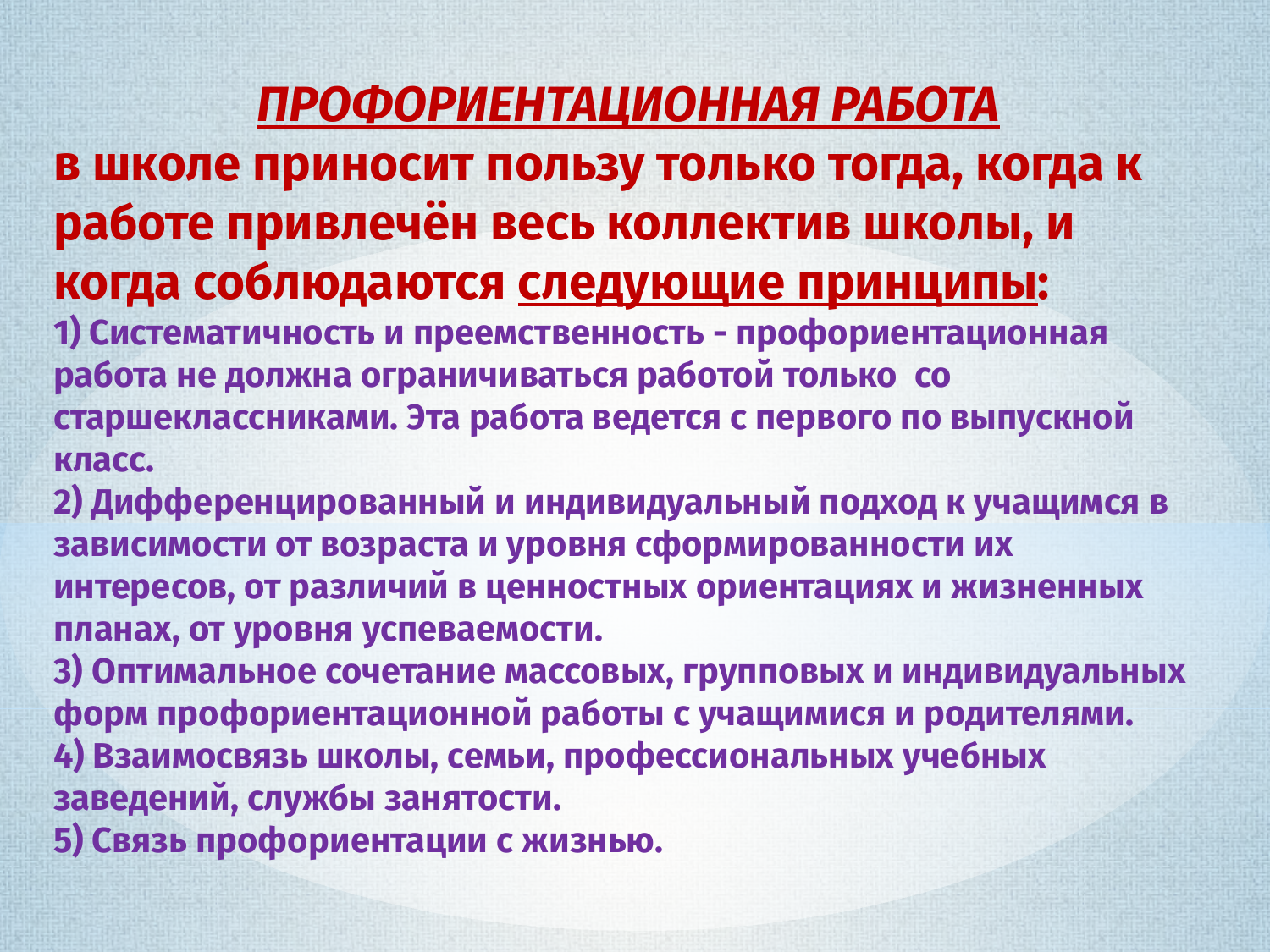

ПРОФОРИЕНТАЦИОННАЯ РАБОТА
в школе приносит пользу только тогда, когда к работе привлечён весь коллектив школы, и когда соблюдаются следующие принципы:
1) Систематичность и преемственность - профориентационная работа не должна ограничиваться работой только  со старшеклассниками. Эта работа ведется с первого по выпускной класс.
2) Дифференцированный и индивидуальный подход к учащимся в зависимости от возраста и уровня сформированности их интересов, от различий в ценностных ориентациях и жизненных планах, от уровня успеваемости.
3) Оптимальное сочетание массовых, групповых и индивидуальных форм профориентационной работы с учащимися и родителями.
4) Взаимосвязь школы, семьи, профессиональных учебных заведений, службы занятости.
5) Связь профориентации с жизнью.